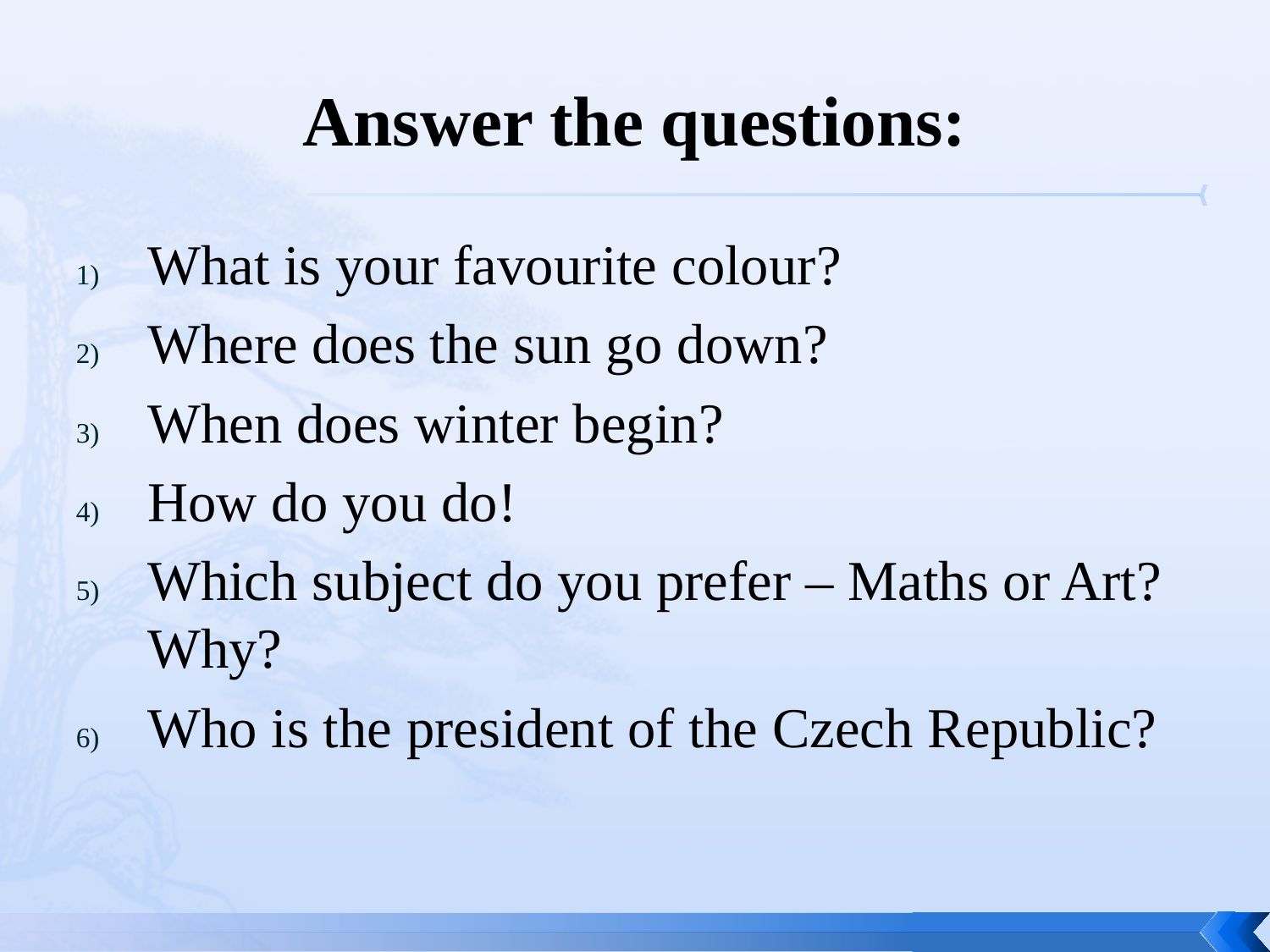

# Answer the questions:
What is your favourite colour?
Where does the sun go down?
When does winter begin?
How do you do!
Which subject do you prefer – Maths or Art?
Why?
Who is the president of the Czech Republic?